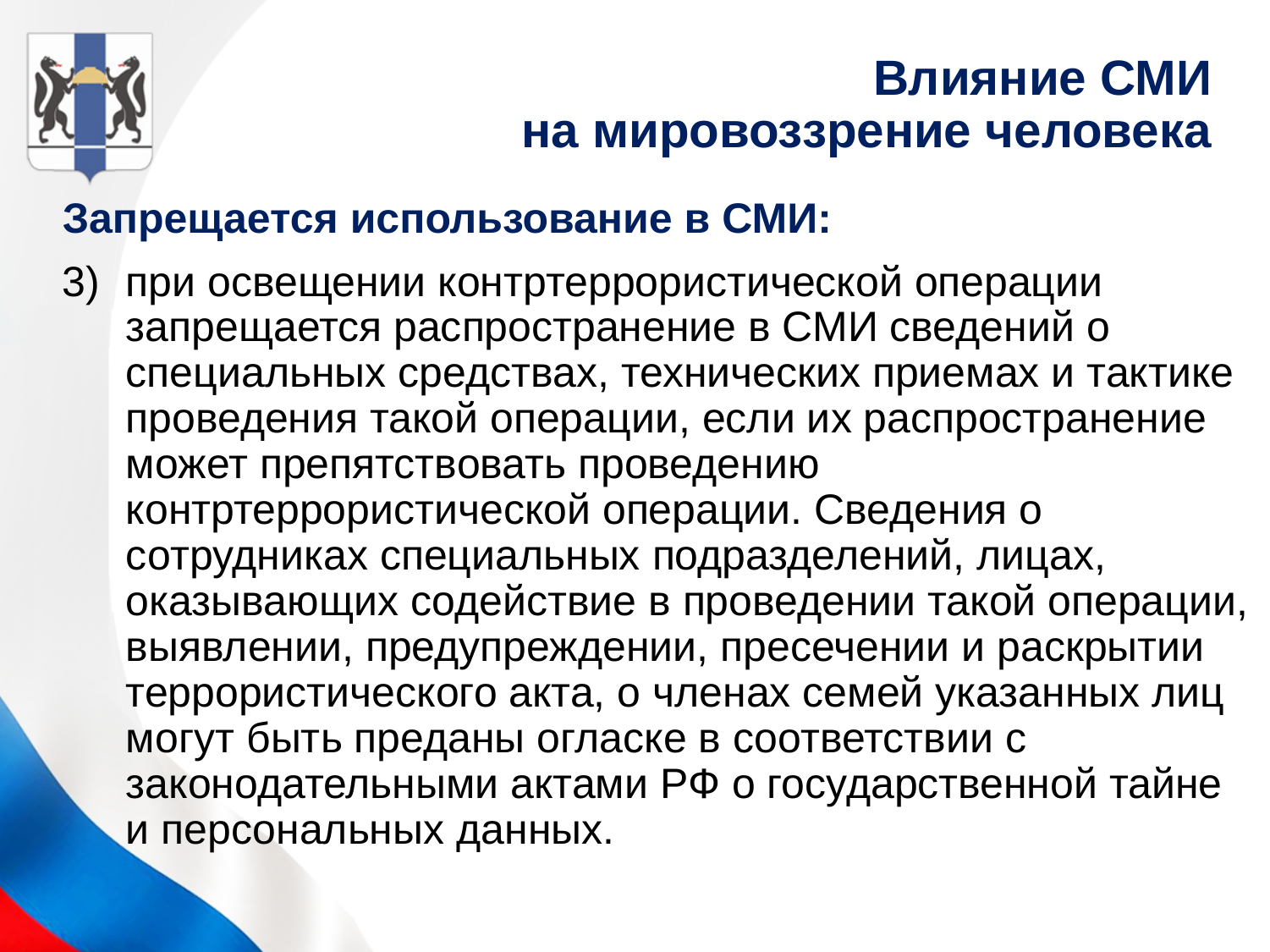

# Влияние СМИ на мировоззрение человека
Запрещается использование в СМИ:
при освещении контртеррористической операции запрещается распространение в СМИ сведений о специальных средствах, технических приемах и тактике проведения такой операции, если их распространение может препятствовать проведению контртеррористической операции. Сведения о сотрудниках специальных подразделений, лицах, оказывающих содействие в проведении такой операции, выявлении, предупреждении, пресечении и раскрытии террористического акта, о членах семей указанных лиц могут быть преданы огласке в соответствии с законодательными актами РФ о государственной тайне и персональных данных.